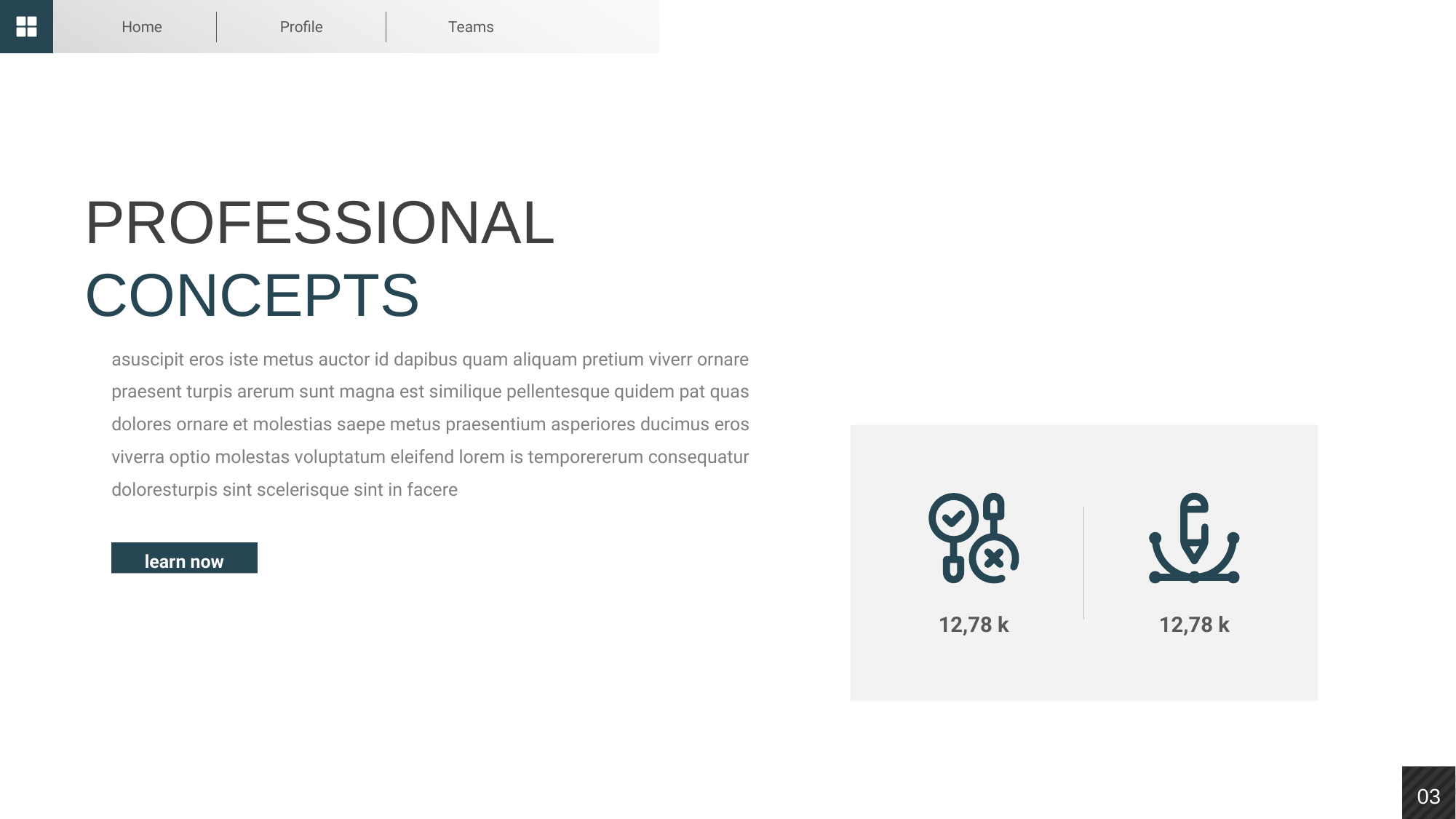

Home
Profile
Teams

03

PROFESSIONAL
CONCEPTS
asuscipit eros iste metus auctor id dapibus quam aliquam pretium viverr ornare praesent turpis arerum sunt magna est similique pellentesque quidem pat quas dolores ornare et molestias saepe metus praesentium asperiores ducimus eros viverra optio molestas voluptatum eleifend lorem is temporererum consequatur doloresturpis sint scelerisque sint in facere

learn now

12,78 k
12,78 k